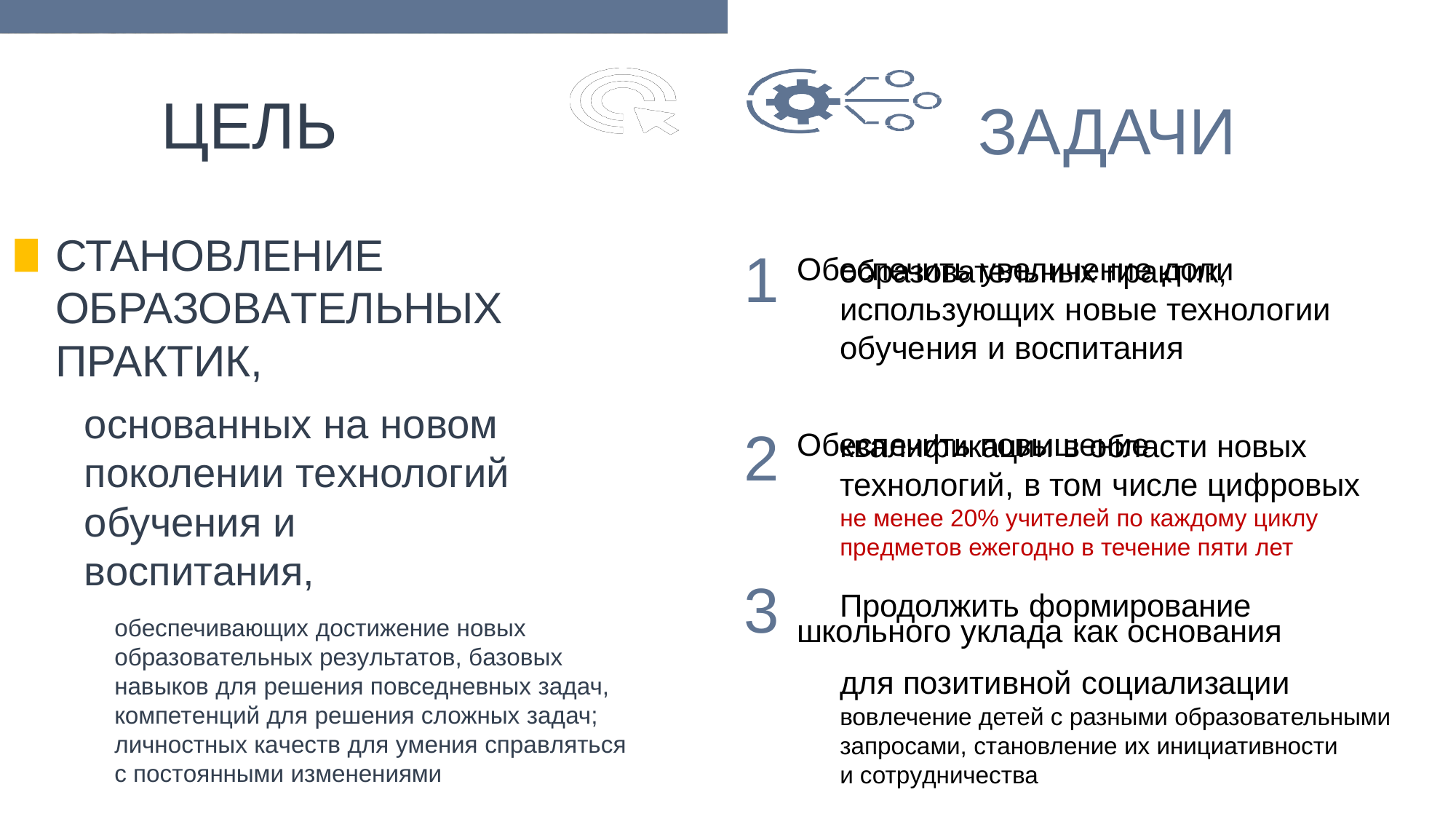

ЦЕЛЬ
ЗАДАЧИ
1 Обеспечить увеличение доли

СТАНОВЛЕНИЕ ОБРАЗОВАТЕЛЬНЫХ ПРАКТИК,

основанных на новом поколении технологий обучения и воспитания,

обеспечивающих достижение новых образовательных результатов, базовых навыков для решения повседневных задач, компетенций для решения сложных задач; личностных качеств для умения справляться с постоянными изменениями

образовательных практик, использующих новые технологии обучения и воспитания
2 Обеспечить повышение
квалификации в области новых технологий, в том числе цифровых не менее 20% учителей по каждому циклу предметов ежегодно в течение пяти лет
3 школьного уклада как основания
Продолжить формирование
для позитивной социализации вовлечение детей с разными образовательными запросами, становление их инициативности
и сотрудничества